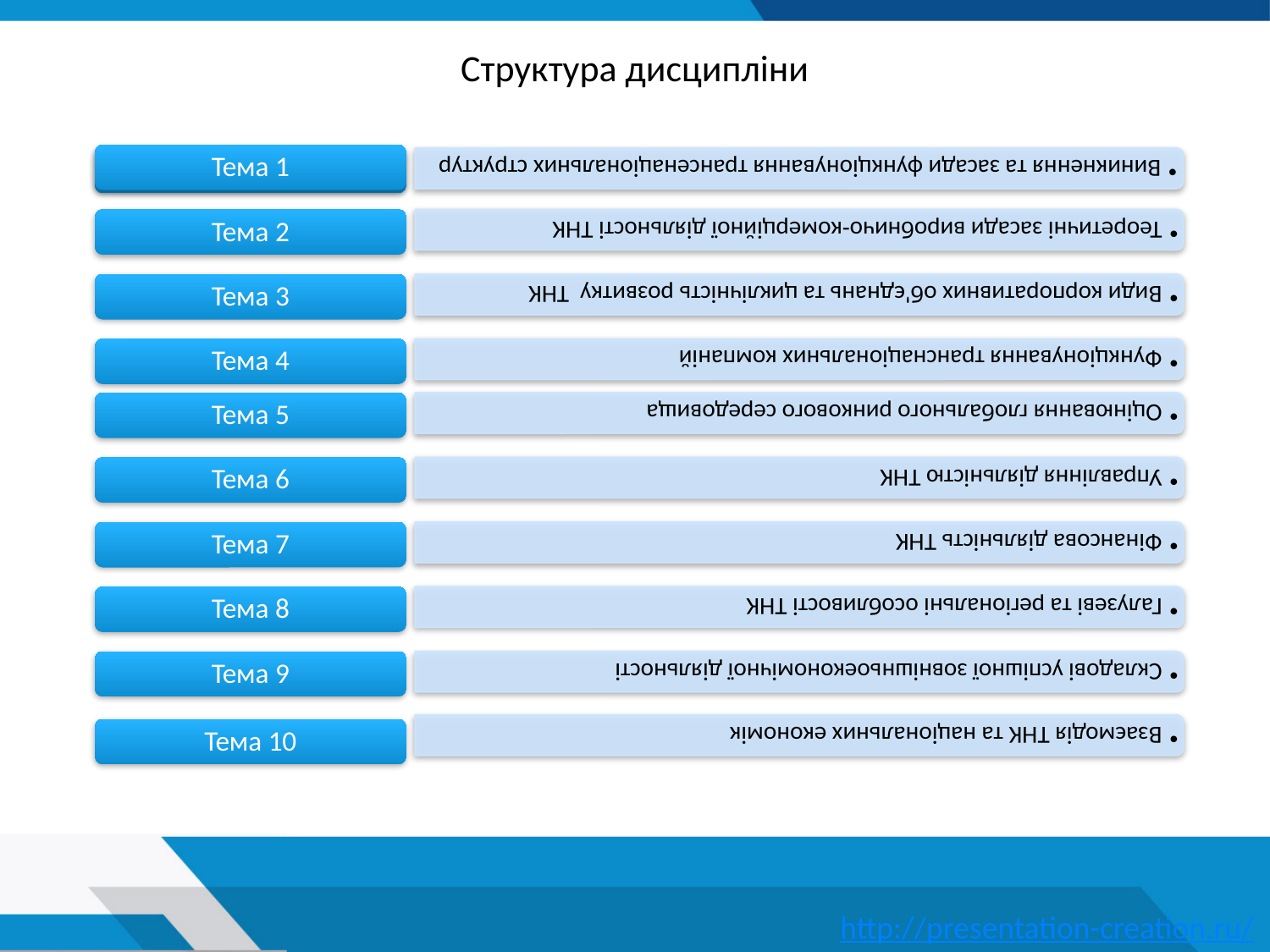

# Структура дисципліни
Виникнення та засади функціонування трансенаціональних структур

Взаємодія ТНК та національних економік
Тема 1
Функціонування транснаціональних компаній
Тема 4
Теоретичні засади виробничо-комерційної діяльності ТНК
Тема 2
Види корпоративних об'єднань та циклічність розвитку  ТНК
Тема 3
Оцінювання глобального ринкового середовища
Тема 5
Управління діяльністю ТНК
Тема 6
Фінансова діяльність ТНК
Тема 8
Галузеві та регіональні особливості ТНК
Тема 7
Складові успішної зовнішньоекономічної діяльності
Тема 9
Тема 10